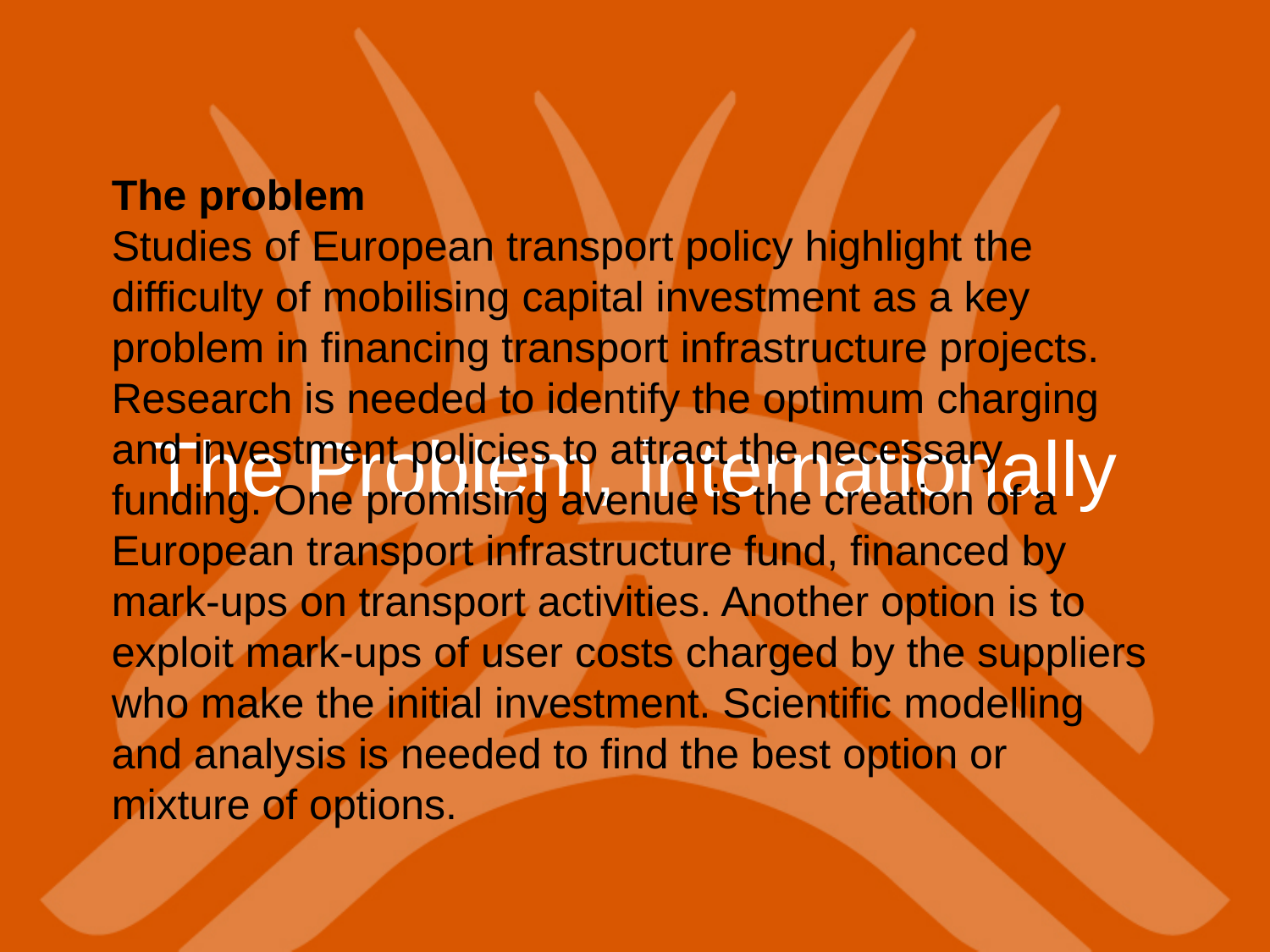

The problem
Studies of European transport policy highlight the difficulty of mobilising capital investment as a key problem in financing transport infrastructure projects. Research is needed to identify the optimum charging and investment policies to attract the necessary funding. One promising avenue is the creation of a European transport infrastructure fund, financed by mark-ups on transport activities. Another option is to exploit mark-ups of user costs charged by the suppliers who make the initial investment. Scientific modelling and analysis is needed to find the best option or mixture of options.
# The Problem, internationally